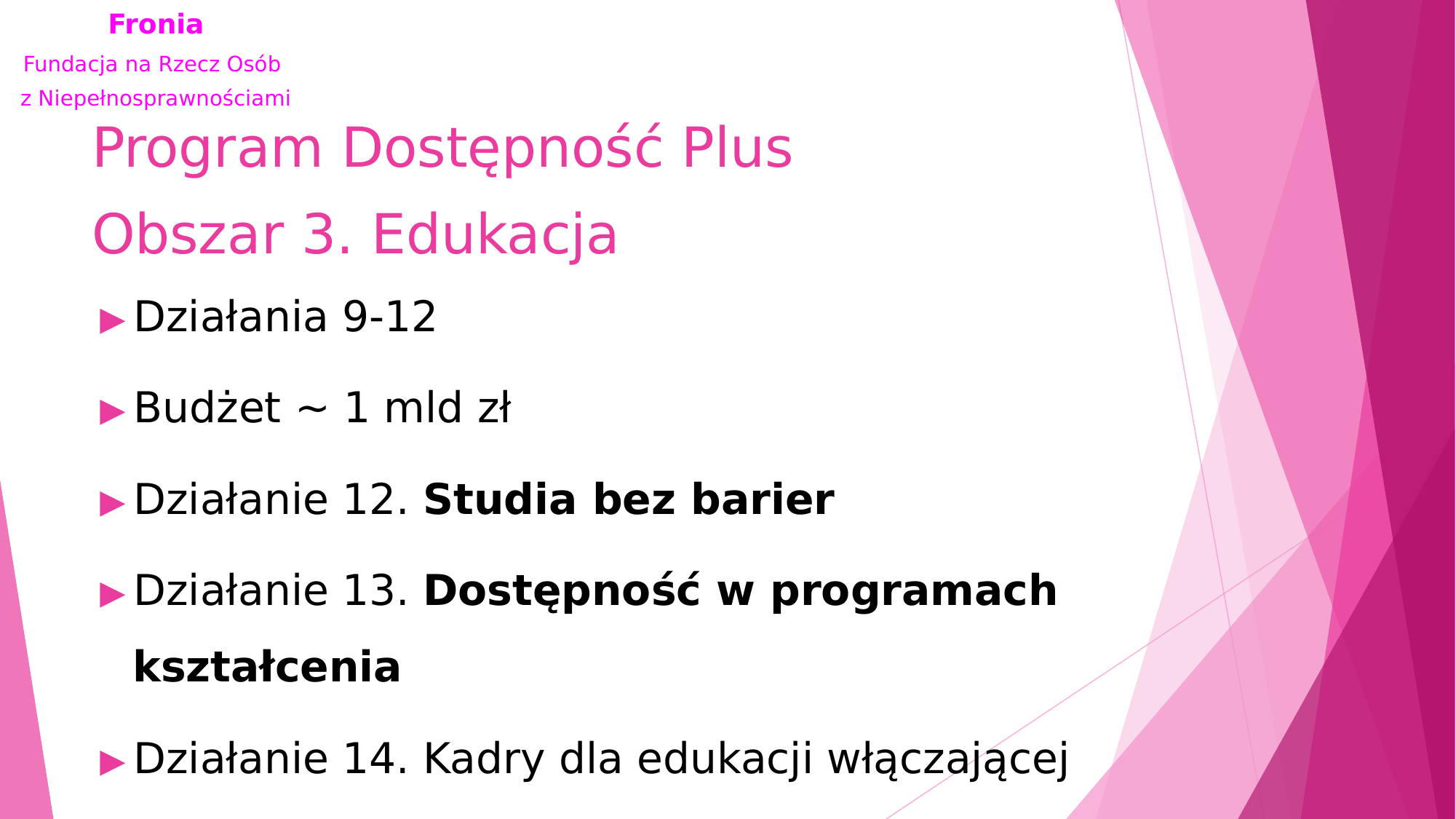

# Program Dostępność Plus Obszar 3. Edukacja
Działania 9-12
Budżet ~ 1 mld zł
Działanie 12. Studia bez barier
Działanie 13. Dostępność w programach kształcenia
Działanie 14. Kadry dla edukacji włączającej